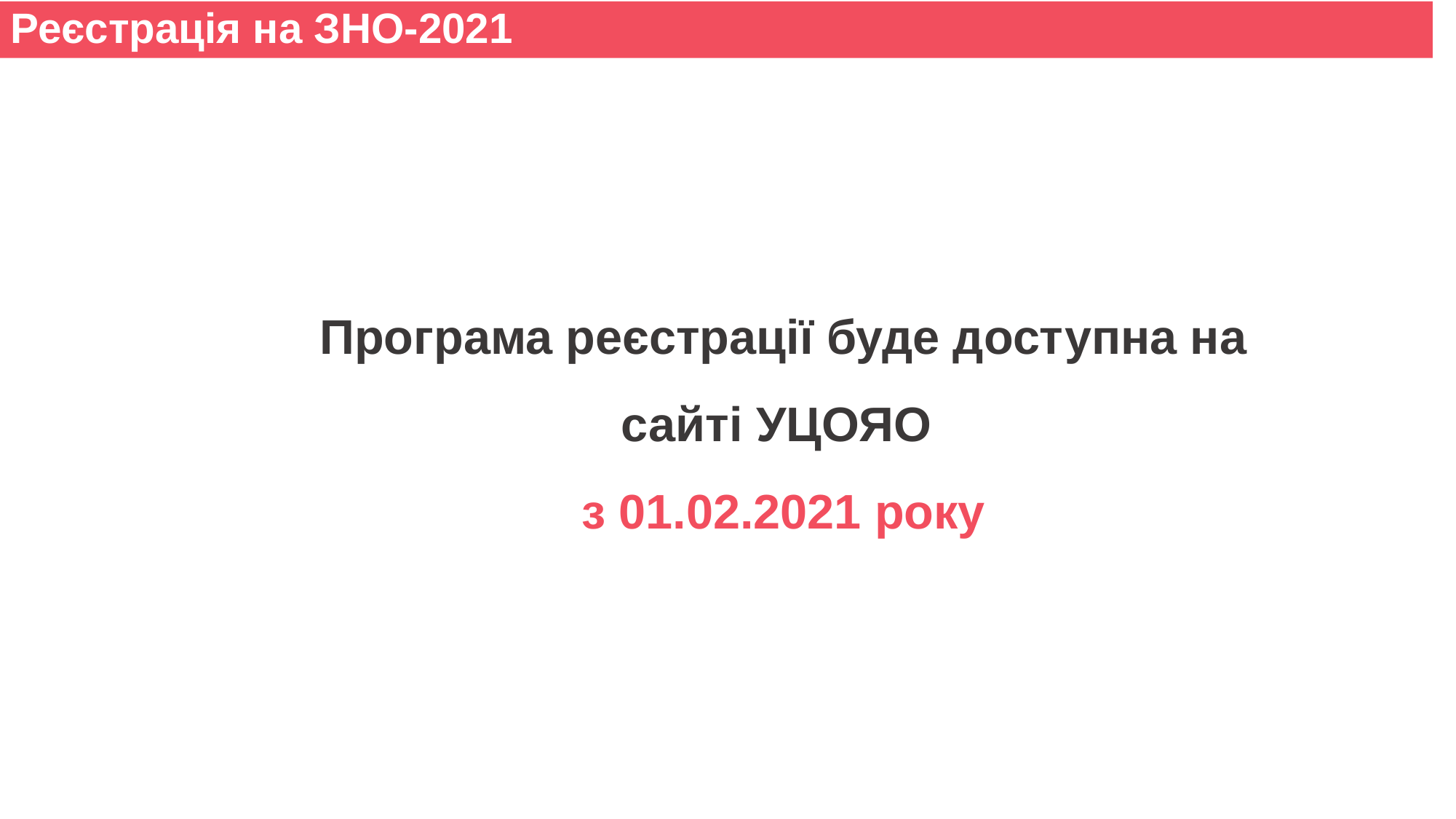

Реєстрація на ЗНО-2021
Програма реєстрації буде доступна на сайті УЦОЯО
з 01.02.2021 року